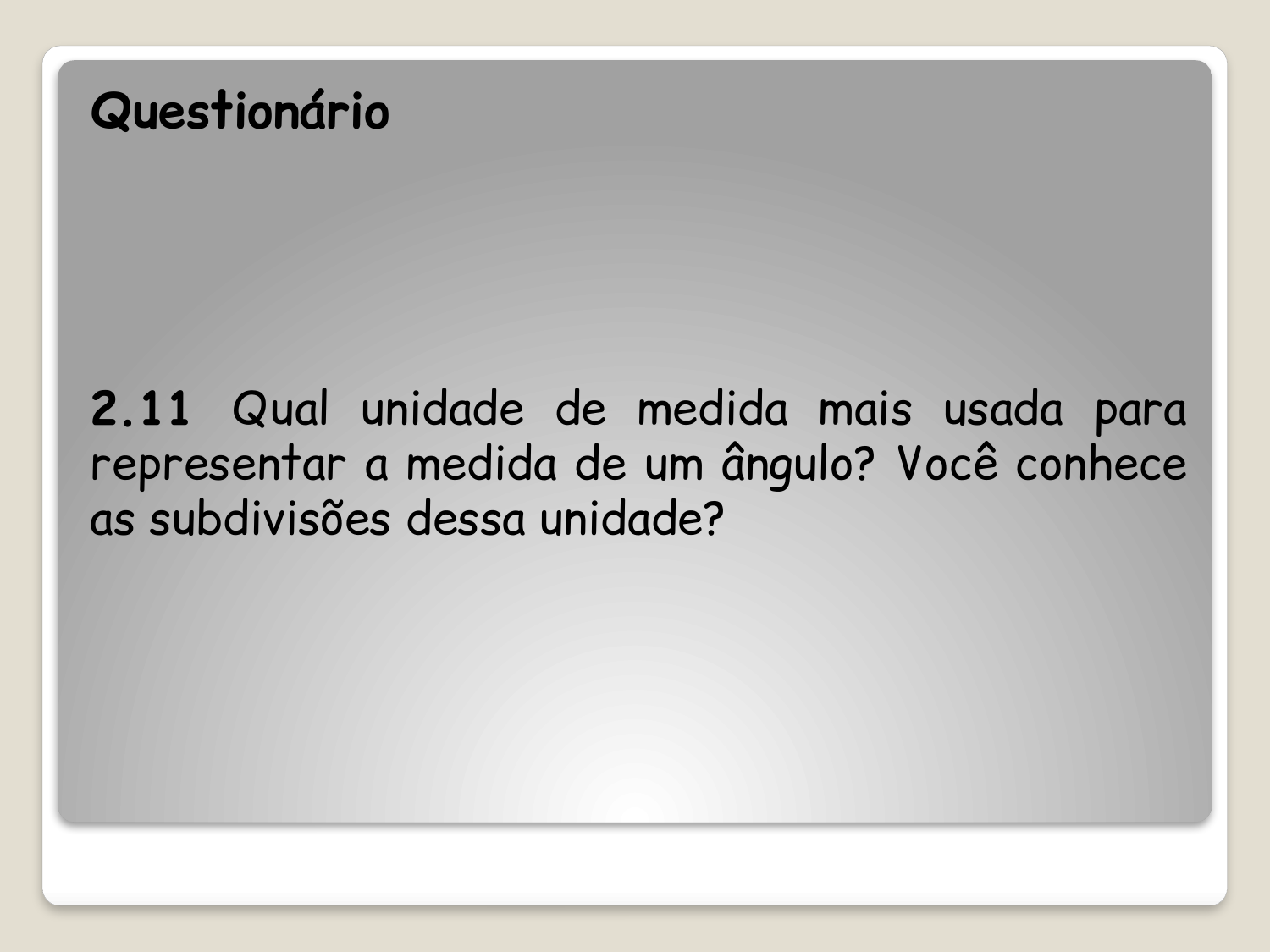

Questionário
2.11 Qual unidade de medida mais usada para representar a medida de um ângulo? Você conhece as subdivisões dessa unidade?